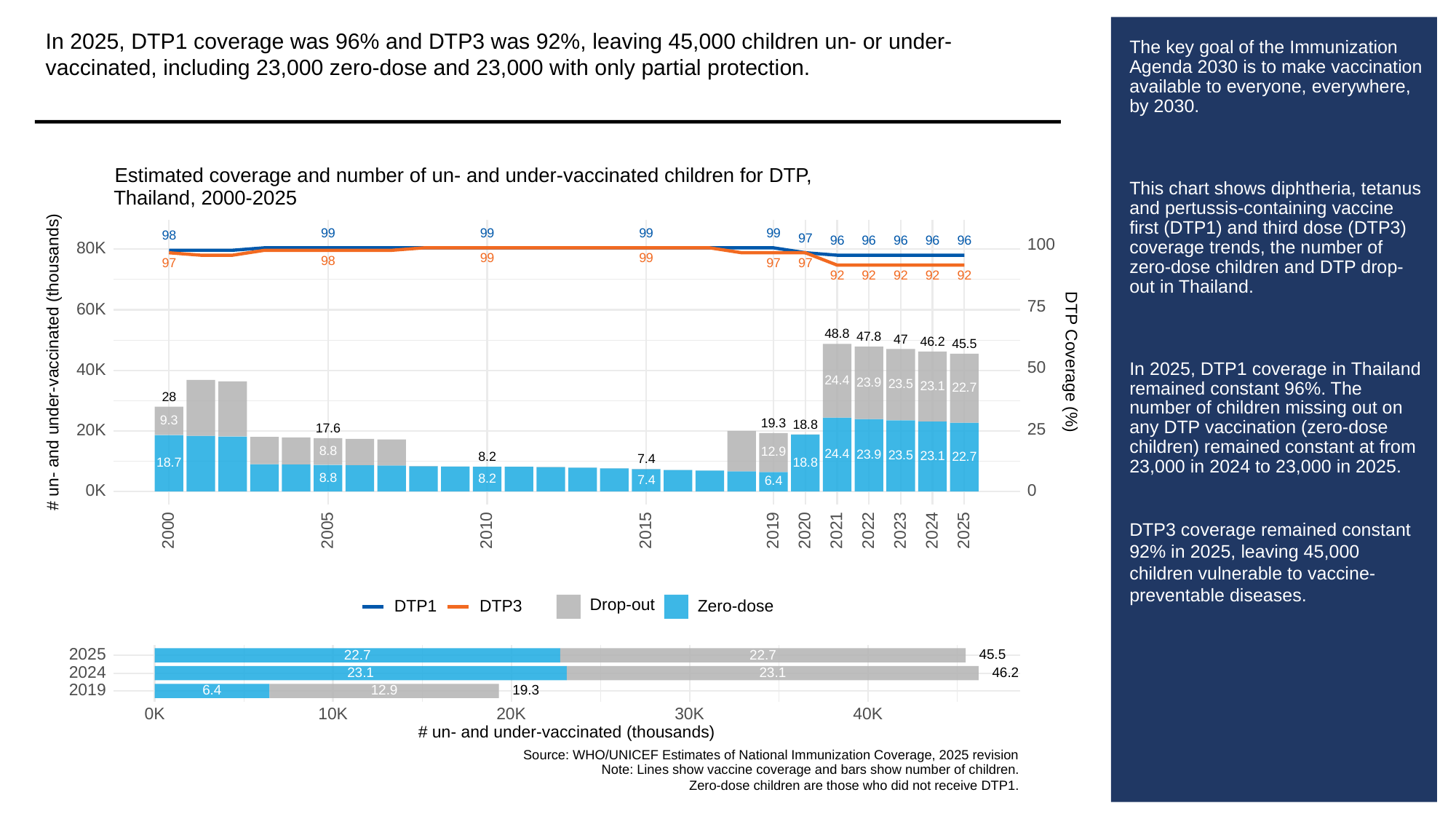

In 2025, DTP1 coverage was 96% and DTP3 was 92%, leaving 45,000 children un- or under-vaccinated, including 23,000 zero-dose and 23,000 with only partial protection.
# The key goal of the Immunization Agenda 2030 is to make vaccination available to everyone, everywhere, by 2030.

This chart shows diphtheria, tetanus and pertussis-containing vaccine first (DTP1) and third dose (DTP3) coverage trends, the number of zero-dose children and DTP drop-out in Thailand.

In 2025, DTP1 coverage in Thailand remained constant 96%. The number of children missing out on any DTP vaccination (zero-dose children) remained constant at from 23,000 in 2024 to 23,000 in 2025.

DTP3 coverage remained constant 92% in 2025, leaving 45,000 children vulnerable to vaccine-preventable diseases.

Estimated coverage and number of un- and under-vaccinated children for DTP,
Thailand, 2000-2025

99
99
99
99
98
97
96
96
96
96
96
100
80K

99
99
98
97
97
97
92
92
92
92
92

75
60K

48.8
47.8
47
46.2
45.5

# un- and under-vaccinated (thousands)
DTP Coverage (%)
50
40K

24.4
23.9
23.5

23.1
22.7
28

9.3

19.3

18.8

25
17.6
20K

8.8
12.9
24.4
23.9
23.5
23.1
22.7
8.2
7.4
18.8
18.7

8.8
8.2
7.4
6.4
0K
0

2023
2000
2005
2010
2015
2019
2020
2021
2022
2024
2025

Drop-out
DTP3
Zero-dose
DTP1

2025
45.5
22.7
22.7

2024
23.1
23.1
46.2

2019
19.3
6.4
12.9

30K
0K
10K
20K
40K
# un- and under-vaccinated (thousands)
Source: WHO/UNICEF Estimates of National Immunization Coverage, 2025 revision
Note: Lines show vaccine coverage and bars show number of children.
Zero-dose children are those who did not receive DTP1.